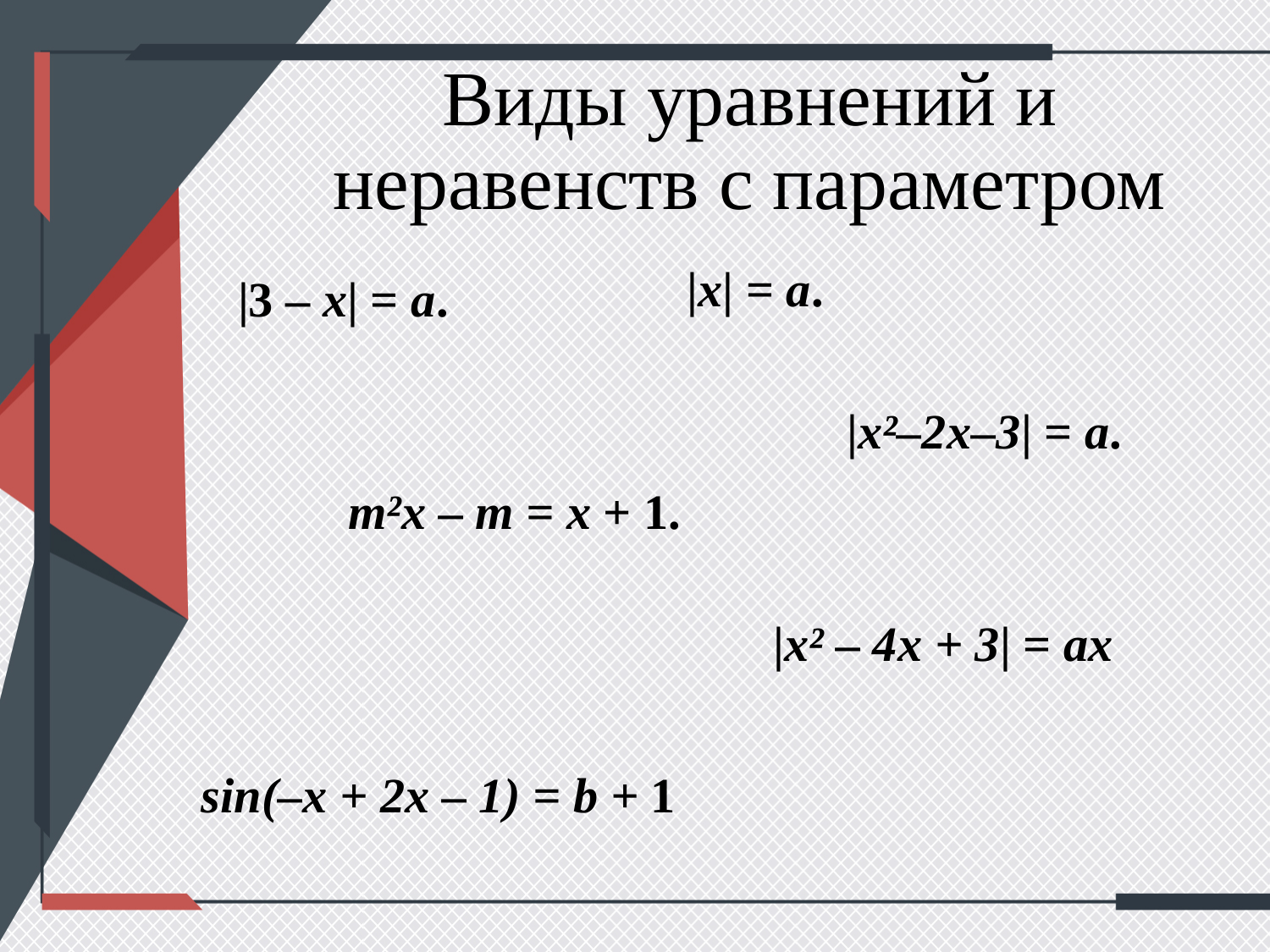

# Виды уравнений и неравенств с параметром
|x| = a.

             |x²–2x–3| = a.

       |x² – 4x + 3| = ax

   |3 – x| = a.

            m²x – m = x + 1.

sin(–x + 2x – 1) = b + 1